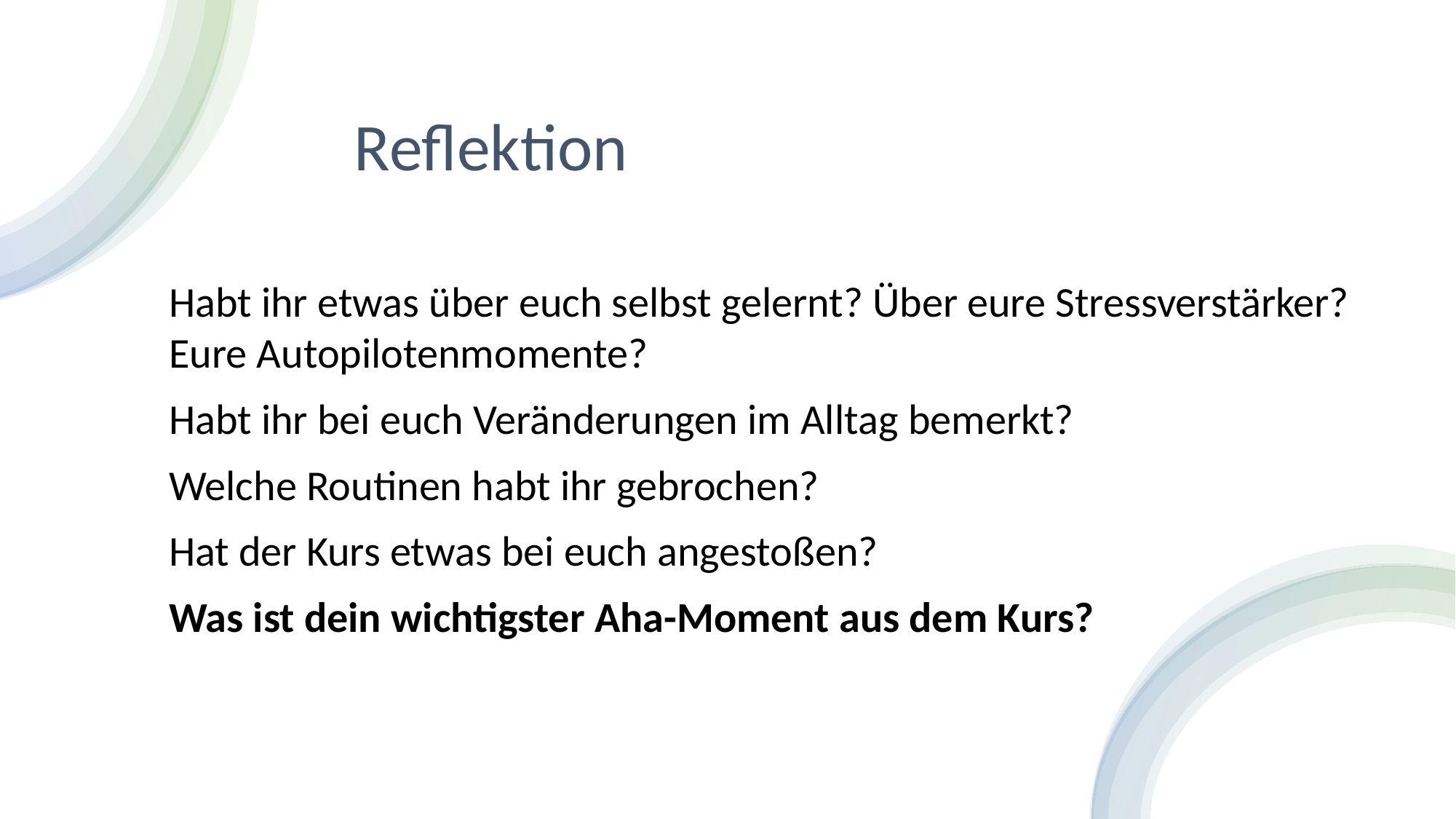

#
 Reflektion
Habt ihr etwas über euch selbst gelernt? Über eure Stressverstärker? Eure Autopilotenmomente?
Habt ihr bei euch Veränderungen im Alltag bemerkt?
Welche Routinen habt ihr gebrochen?
Hat der Kurs etwas bei euch angestoßen?
Was ist dein wichtigster Aha-Moment aus dem Kurs?